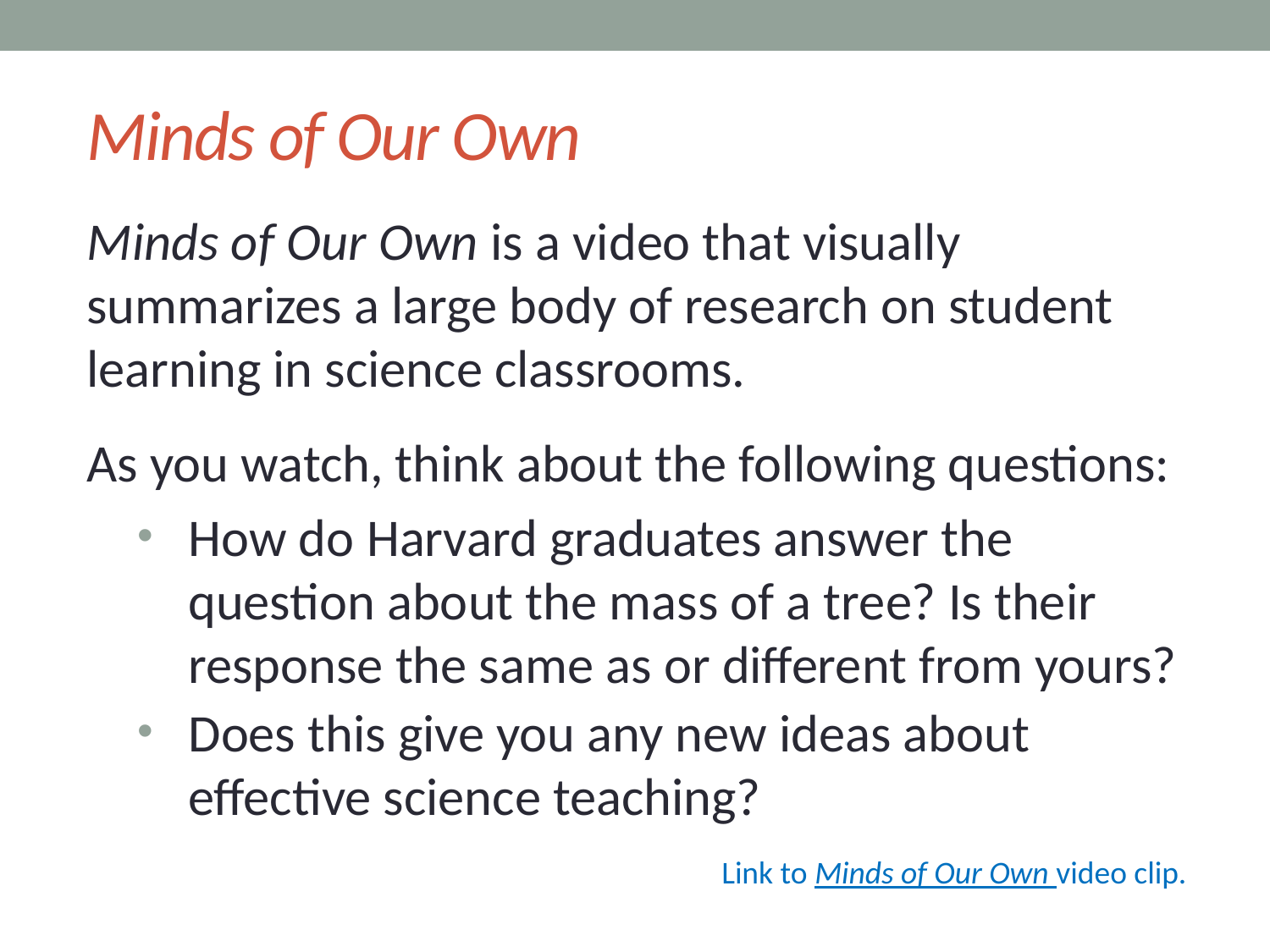

# Minds of Our Own
Minds of Our Own is a video that visually summarizes a large body of research on student learning in science classrooms.
As you watch, think about the following questions:
How do Harvard graduates answer the question about the mass of a tree? Is their response the same as or different from yours?
Does this give you any new ideas about effective science teaching?

Link to Minds of Our Own video clip.